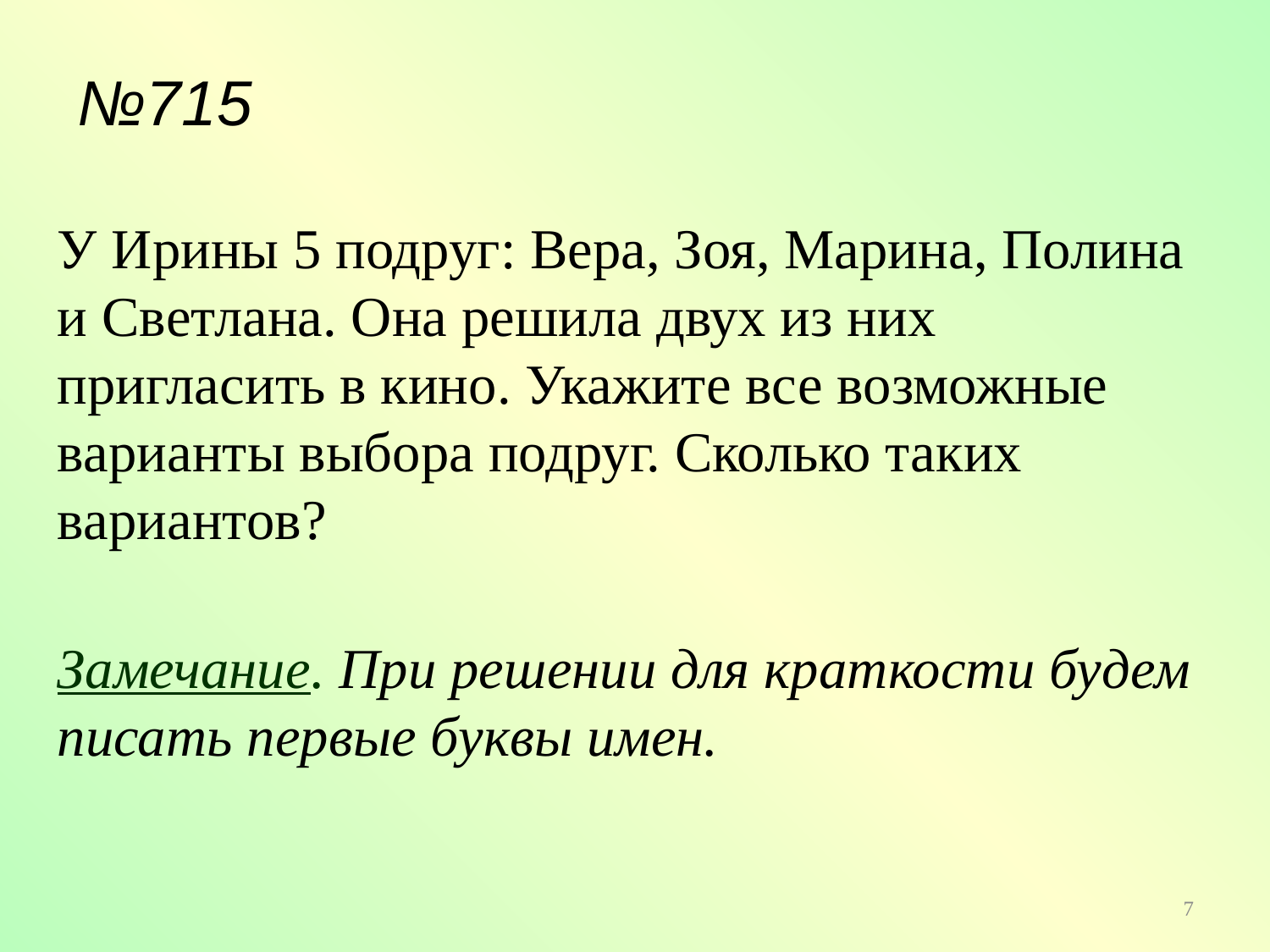

№715
У Ирины 5 подруг: Вера, Зоя, Марина, Полина и Светлана. Она решила двух из них пригласить в кино. Укажите все возможные варианты выбора подруг. Сколько таких вариантов?
Замечание. При решении для краткости будем писать первые буквы имен.
7